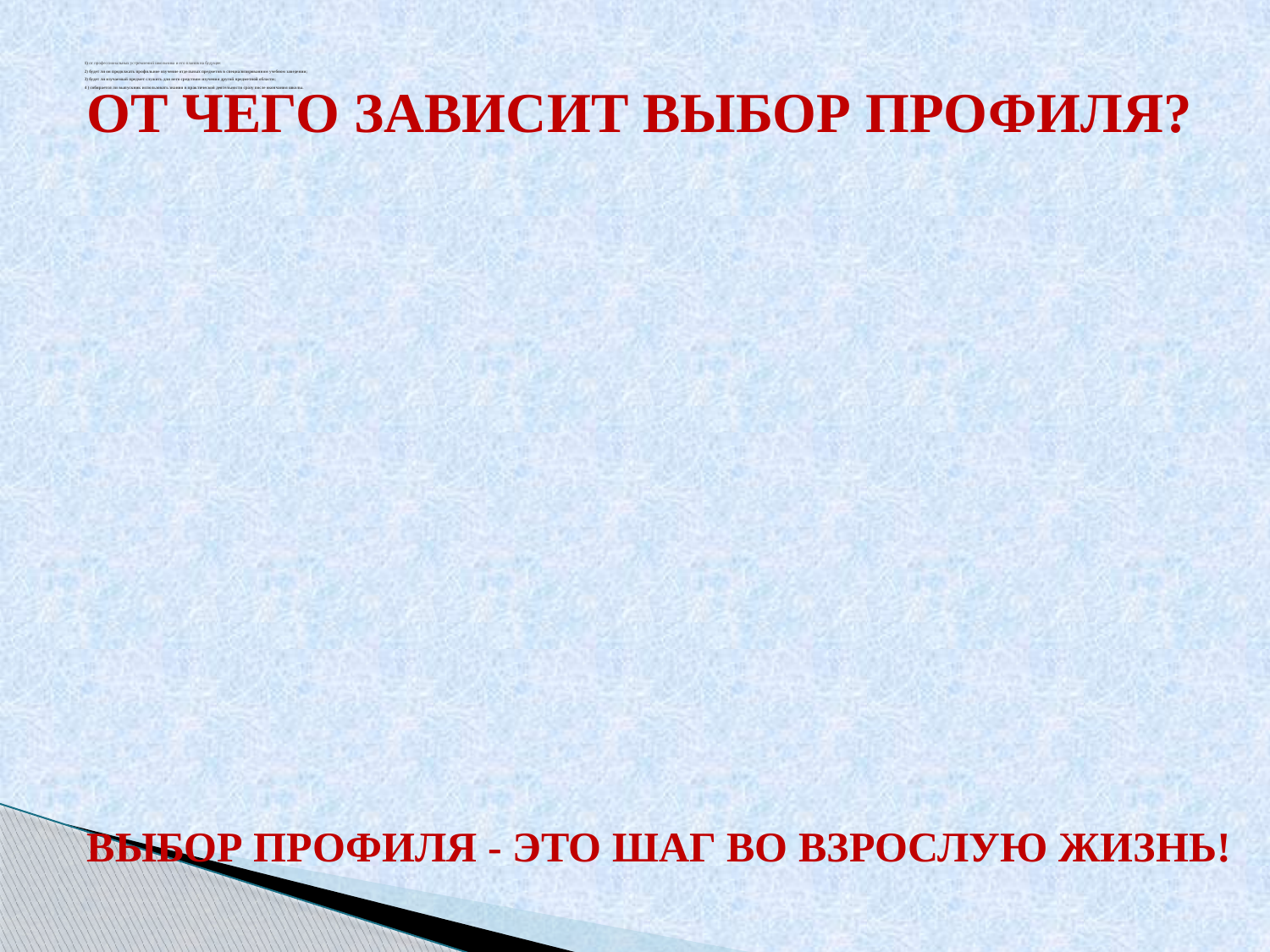

# 1) от профессиональных устремлений школьника и его планов на будущее: 2) будет ли он продолжать профильное изучение отдельных предметов в специализированном учебном заведении; 3) будет ли изучаемый предмет служить для него средством изучения другой предметной области; 4 ) собирается ли выпускник использовать знания в практической деятельности сразу после окончания школы.
ОТ ЧЕГО ЗАВИСИТ ВЫБОР ПРОФИЛЯ?
ВЫБОР ПРОФИЛЯ - ЭТО ШАГ ВО ВЗРОСЛУЮ ЖИЗНЬ!